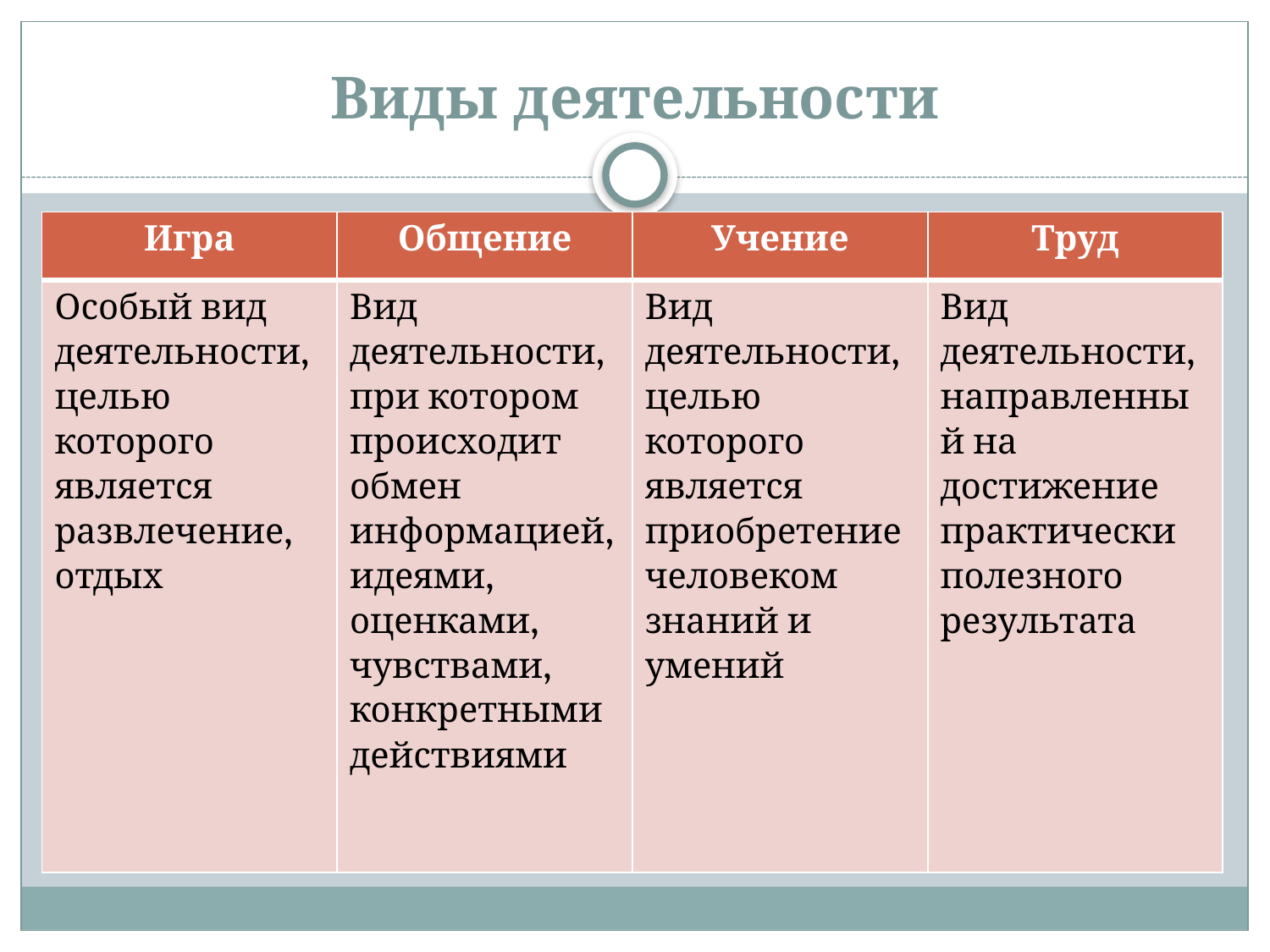

# Виды деятельности
| Игра | Общение | Учение | Труд |
| --- | --- | --- | --- |
| Особый вид деятельности, целью которого является развлечение, отдых | Вид деятельности, при котором происходит обмен информацией, идеями, оценками, чувствами, конкретными действиями | Вид деятельности, целью которого является приобретение человеком знаний и умений | Вид деятельности, направленный на достижение практически полезного результата |